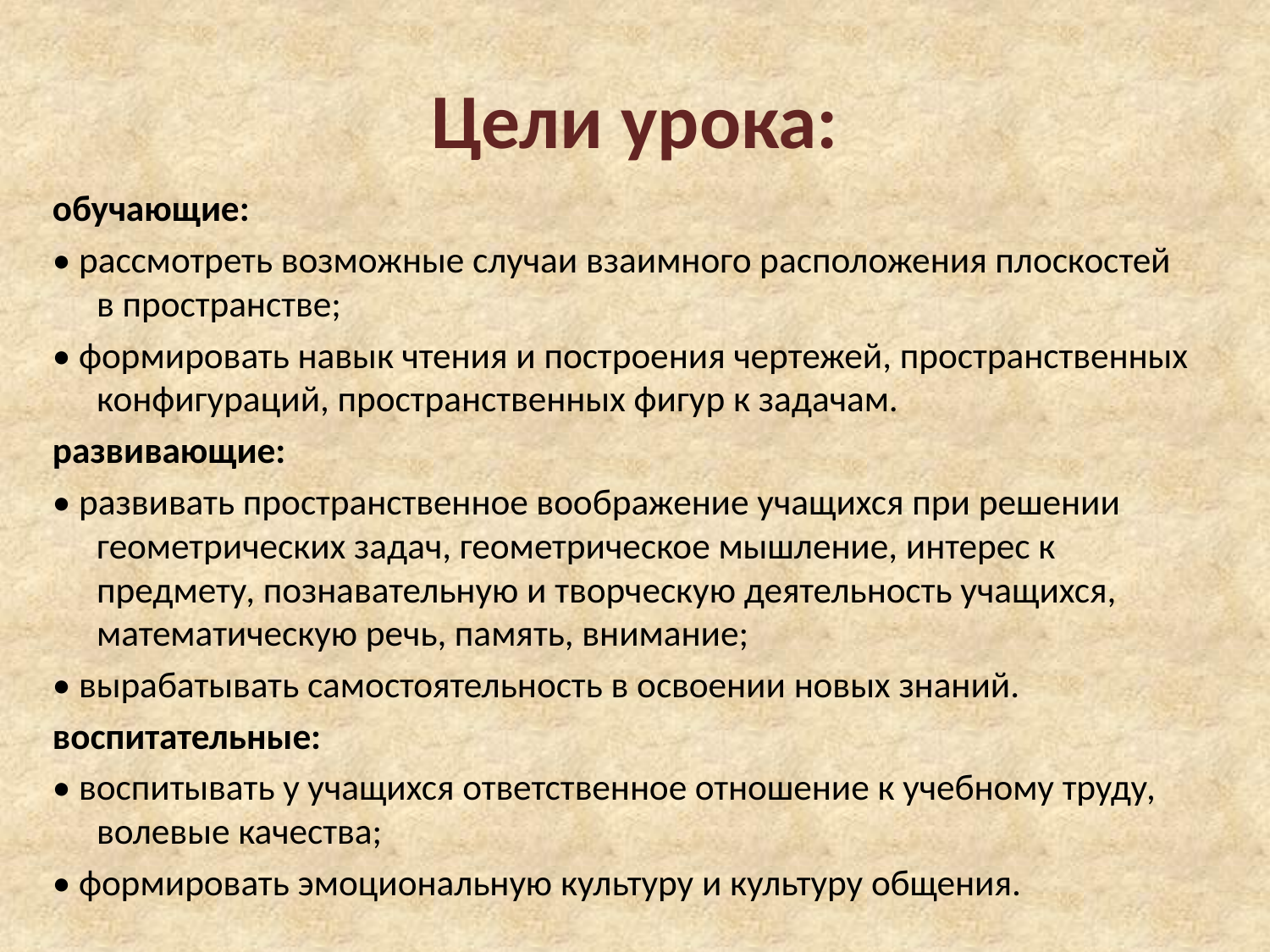

# Цели урока:
обучающие:
• рассмотреть возможные случаи взаимного расположения плоскостей в пространстве;
• формировать навык чтения и построения чертежей, пространственных конфигураций, пространственных фигур к задачам.
развивающие:
• развивать пространственное воображение учащихся при решении геометрических задач, геометрическое мышление, интерес к предмету, познавательную и творческую деятельность учащихся, математическую речь, память, внимание;
• вырабатывать самостоятельность в освоении новых знаний.
воспитательные:
• воспитывать у учащихся ответственное отношение к учебному труду, волевые качества;
• формировать эмоциональную культуру и культуру общения.